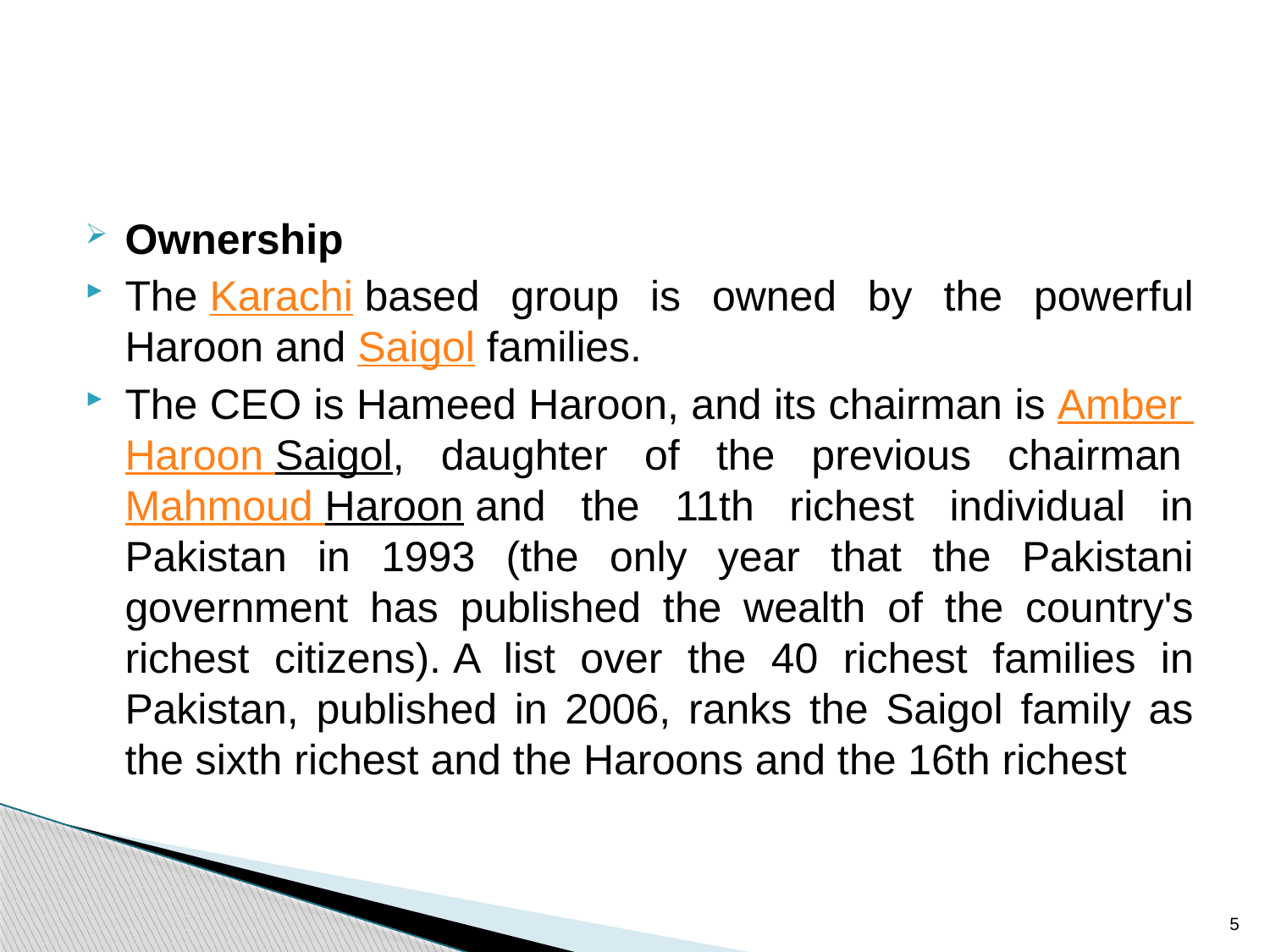

#
Ownership
The Karachi based group is owned by the powerful Haroon and Saigol families.
The CEO is Hameed Haroon, and its chairman is Amber Haroon Saigol, daughter of the previous chairman Mahmoud Haroon and the 11th richest individual in Pakistan in 1993 (the only year that the Pakistani government has published the wealth of the country's richest citizens). A list over the 40 richest families in Pakistan, published in 2006, ranks the Saigol family as the sixth richest and the Haroons and the 16th richest

5